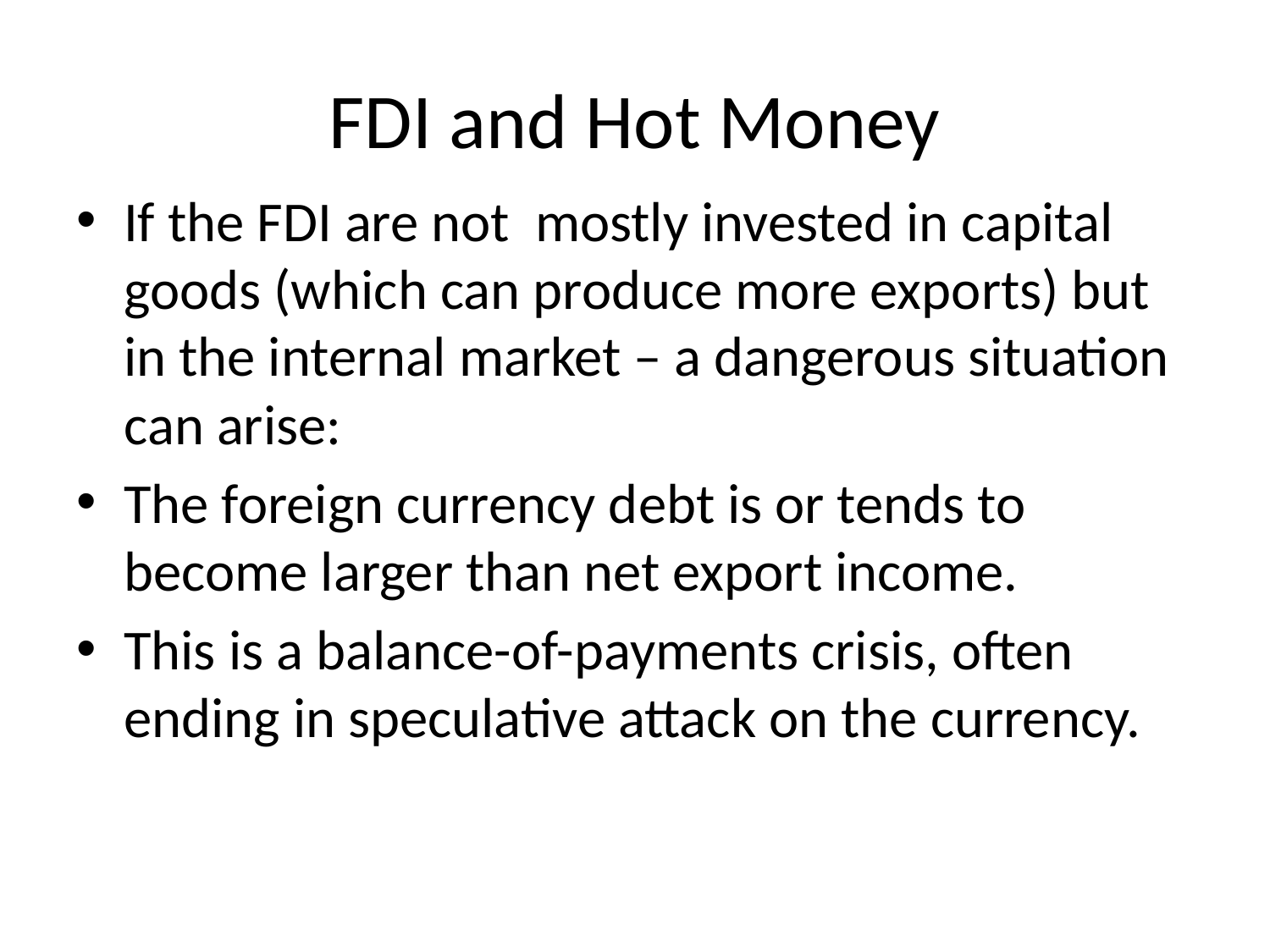

# FDI and Hot Money
If the FDI are not  mostly invested in capital goods (which can produce more exports) but in the internal market – a dangerous situation can arise:
The foreign currency debt is or tends to become larger than net export income.
This is a balance-of-payments crisis, often ending in speculative attack on the currency.